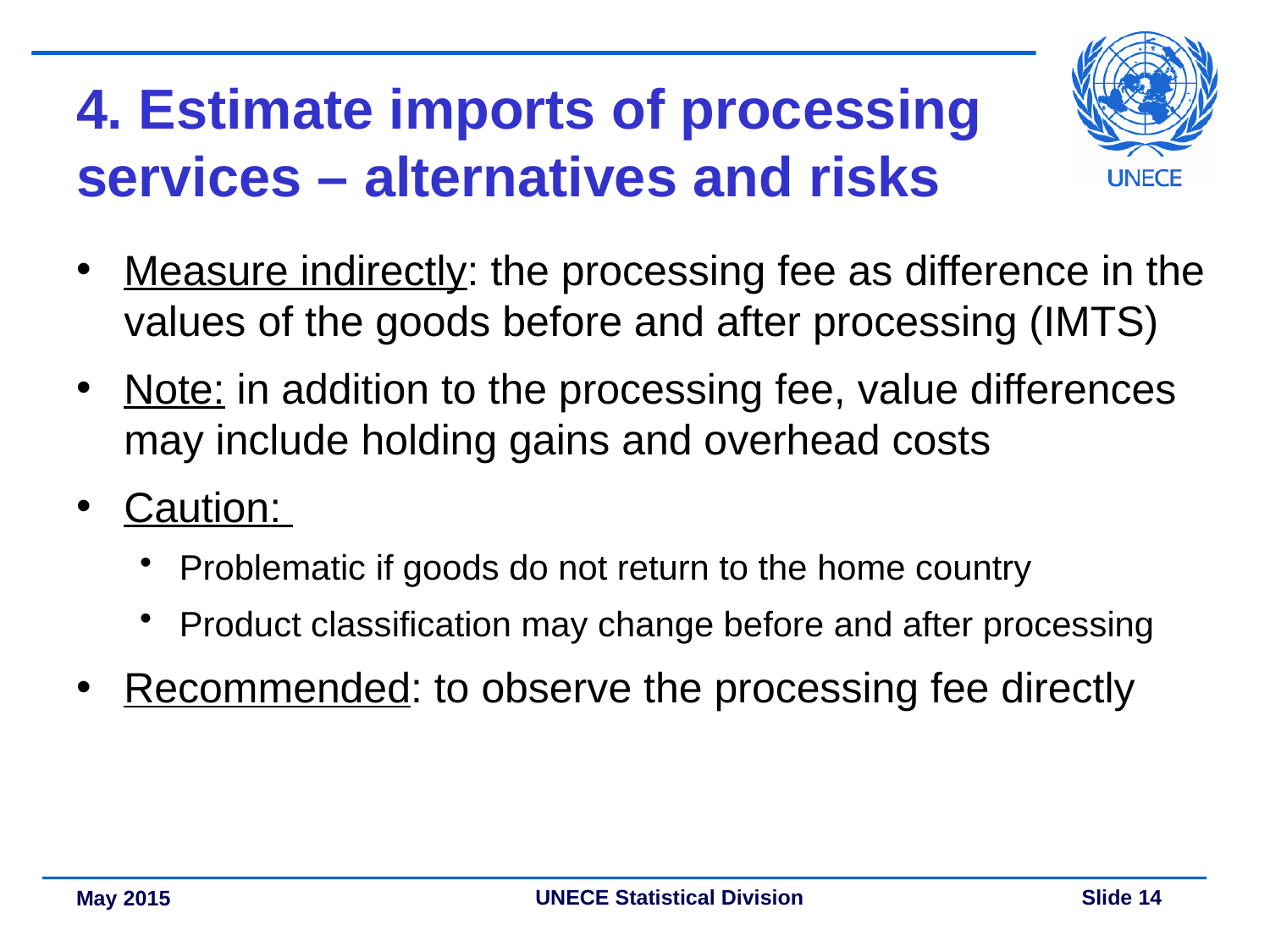

# 4. Estimate imports of processing services – alternatives and risks
Measure indirectly: the processing fee as difference in the values of the goods before and after processing (IMTS)
Note: in addition to the processing fee, value differences may include holding gains and overhead costs
Caution:
Problematic if goods do not return to the home country
Product classification may change before and after processing
Recommended: to observe the processing fee directly
May 2015